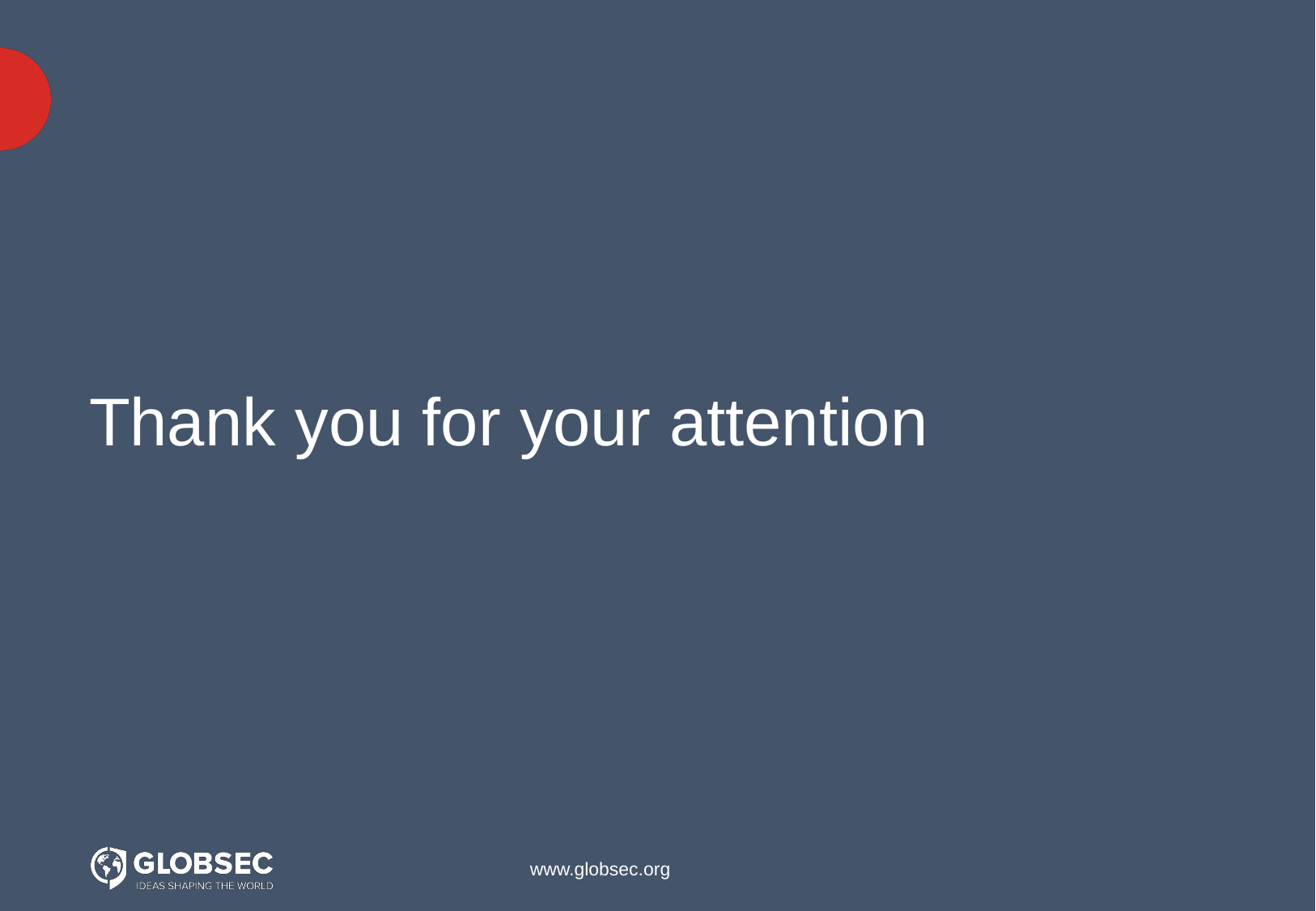

# Thank you for your attention
www.globsec.org